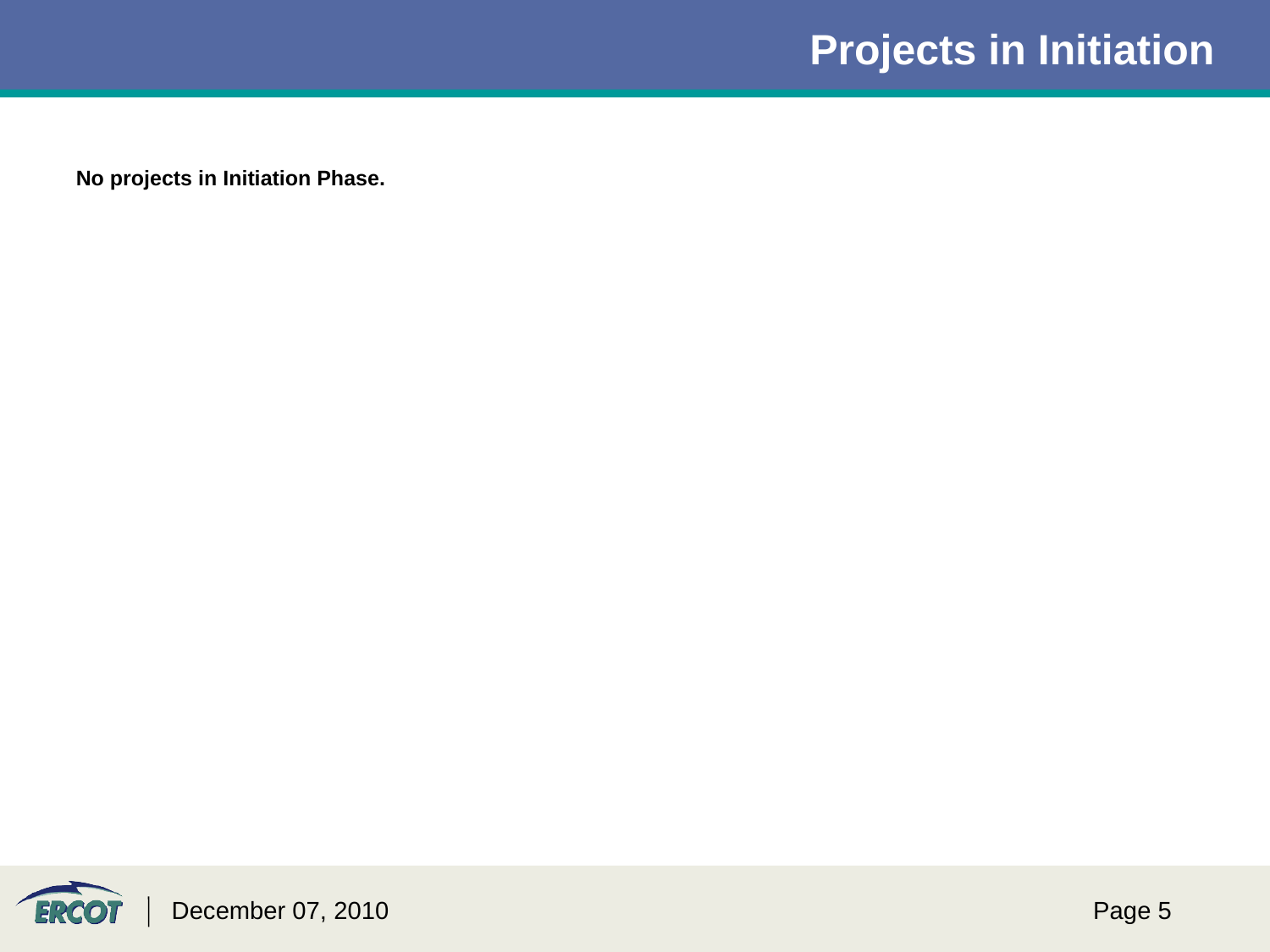

# Projects in Initiation
No projects in Initiation Phase.